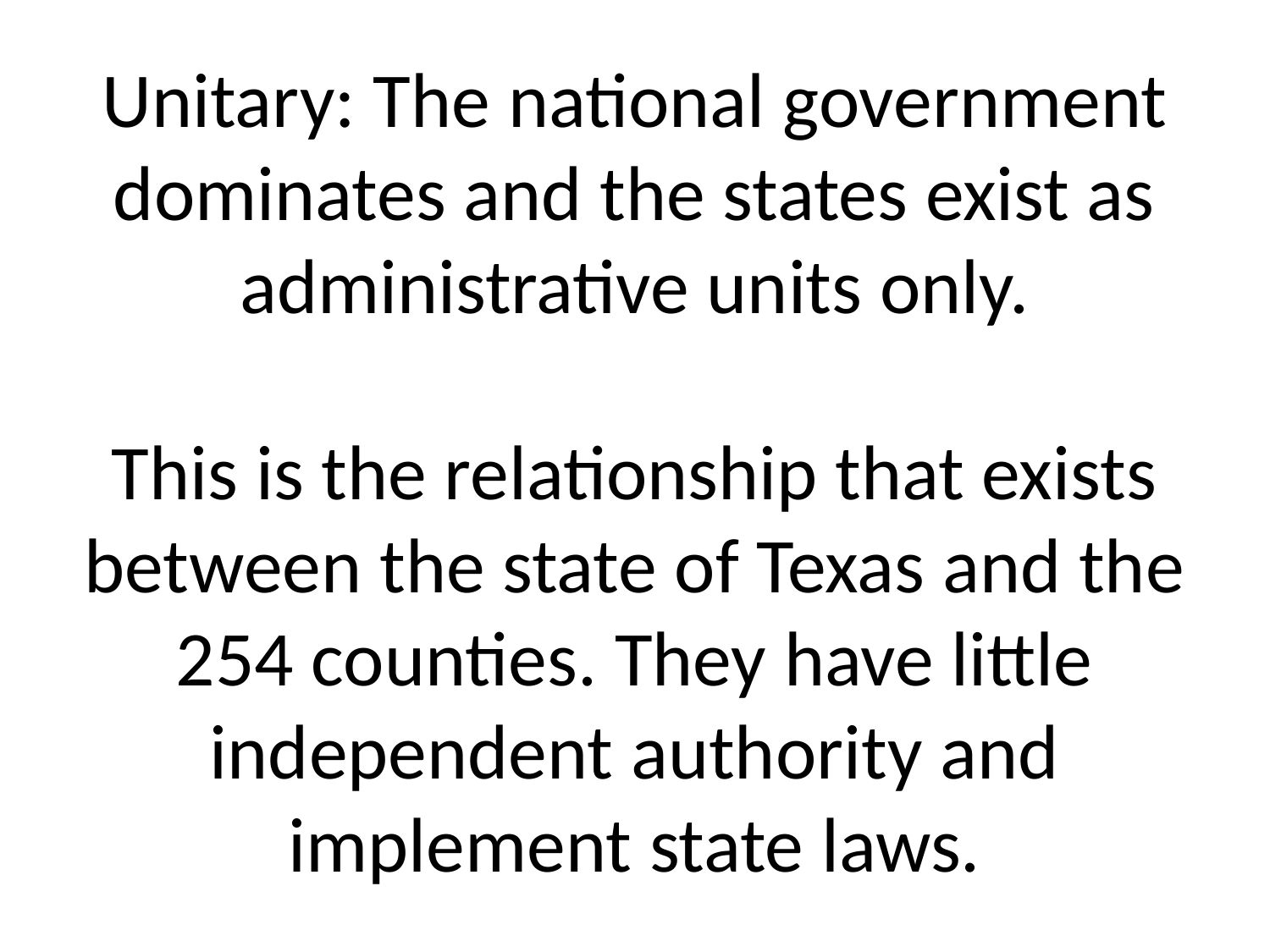

# Unitary: The national government dominates and the states exist as administrative units only. This is the relationship that exists between the state of Texas and the 254 counties. They have little independent authority and implement state laws.